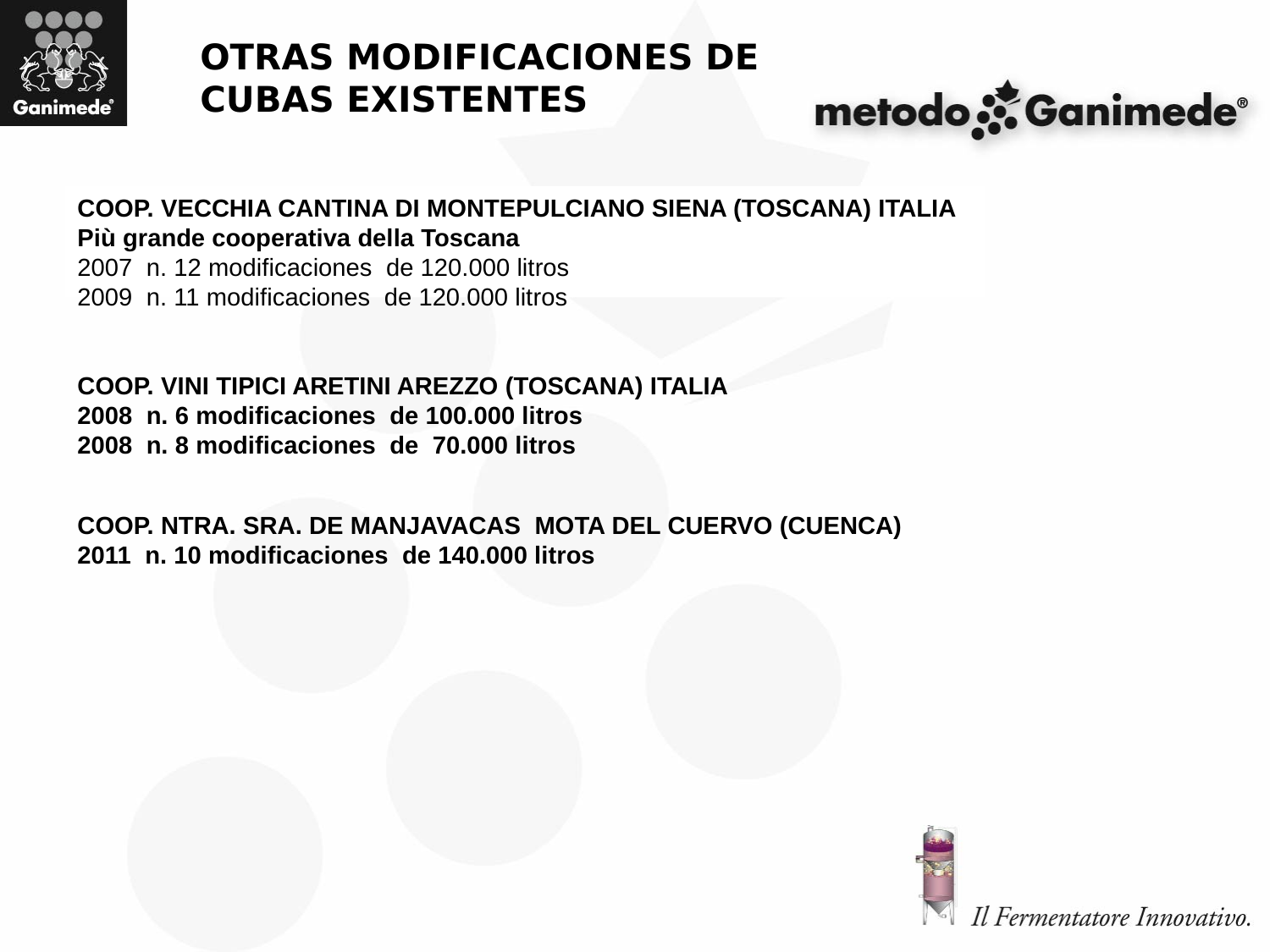

OTRAS MODIFICACIONES DE CUBAS EXISTENTES
COOP. VECCHIA CANTINA DI MONTEPULCIANO SIENA (TOSCANA) ITALIA
Più grande cooperativa della Toscana
2007  n. 12 modificaciones  de 120.000 litros
2009  n. 11 modificaciones  de 120.000 litros

COOP. VINI TIPICI ARETINI AREZZO (TOSCANA) ITALIA
2008  n. 6 modificaciones  de 100.000 litros
2008  n. 8 modificaciones  de  70.000 litros

COOP. NTRA. SRA. DE MANJAVACAS  MOTA DEL CUERVO (CUENCA)
2011  n. 10 modificaciones  de 140.000 litros